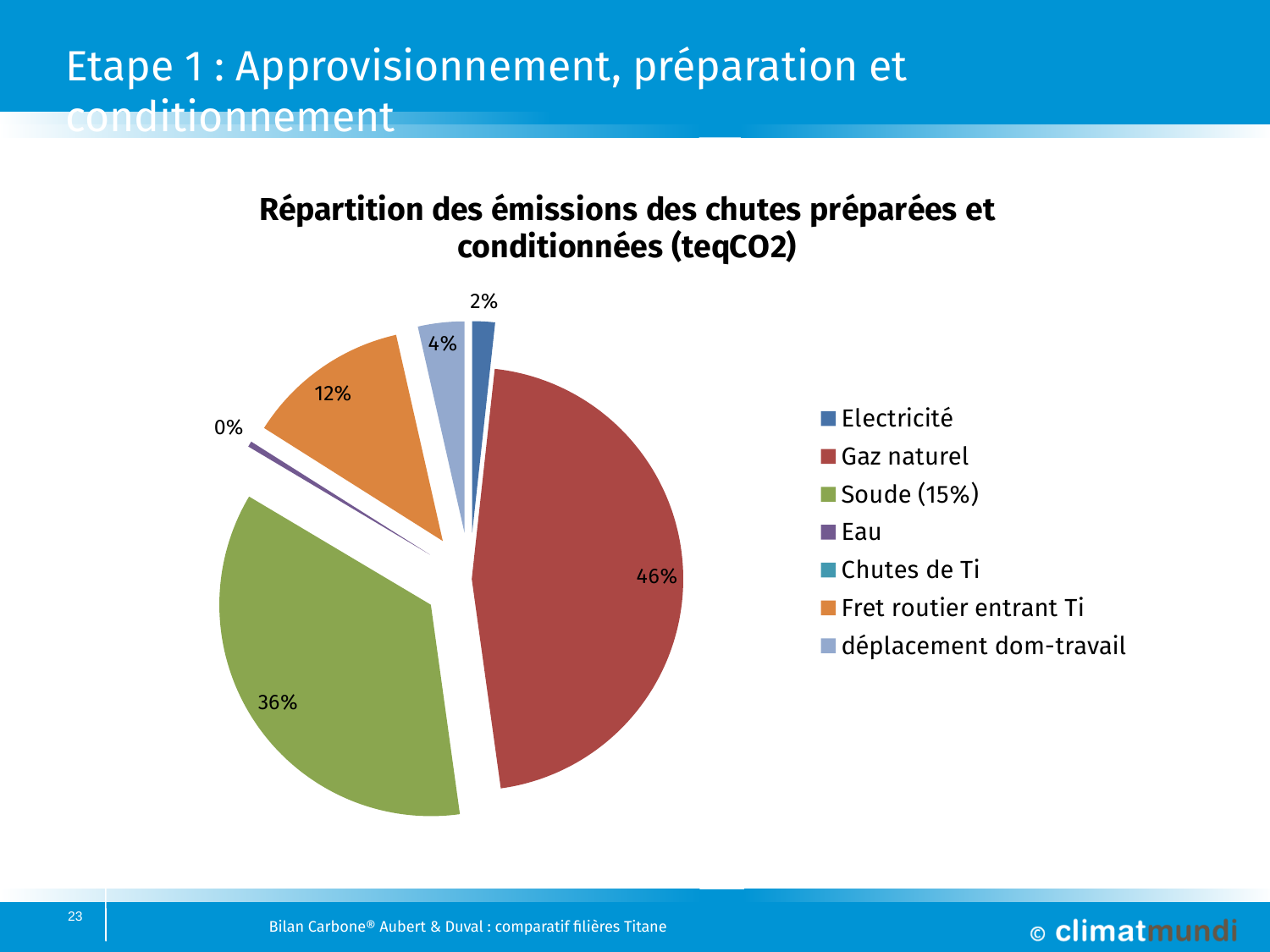

# Etape 1 : Approvisionnement, préparation et conditionnement

### Chart: Répartition des émissions des chutes préparées et conditionnées (teqCO2)

| Category |  |
|---|---|
| Electricité | 0.017334327574177924 |
| Gaz naturel | 0.46073709475747693 |
| Soude (15%) | 0.35741552603589033 |
| Eau | 0.004302787706962447 |
| Chutes de Ti | 0.0 |
| Fret routier entrant Ti | 0.12478471468863499 |
| déplacement dom-travail | 0.03542554923685764 |